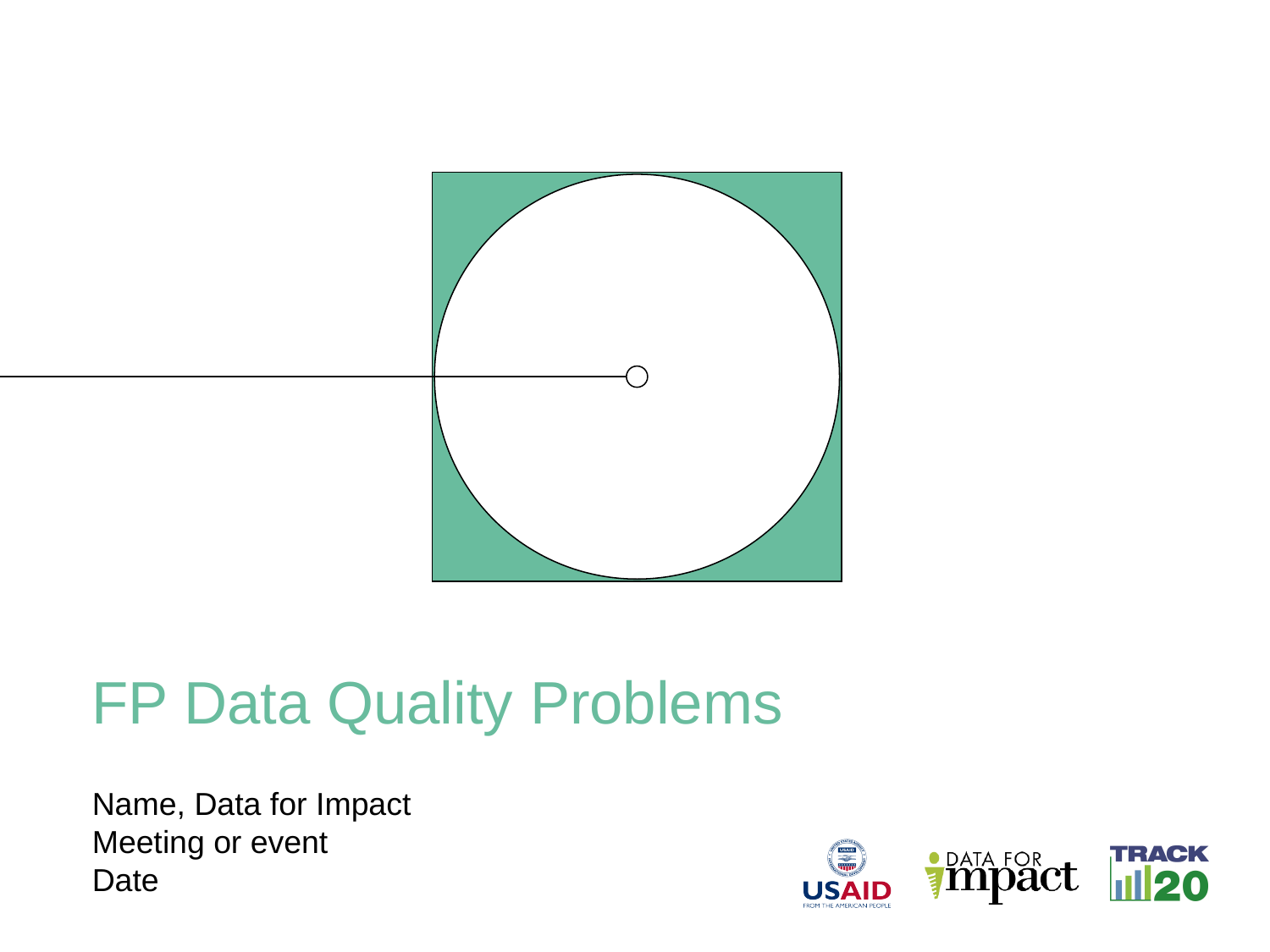

FP Data Quality Problems
Name, Data for Impact
Meeting or event
Date